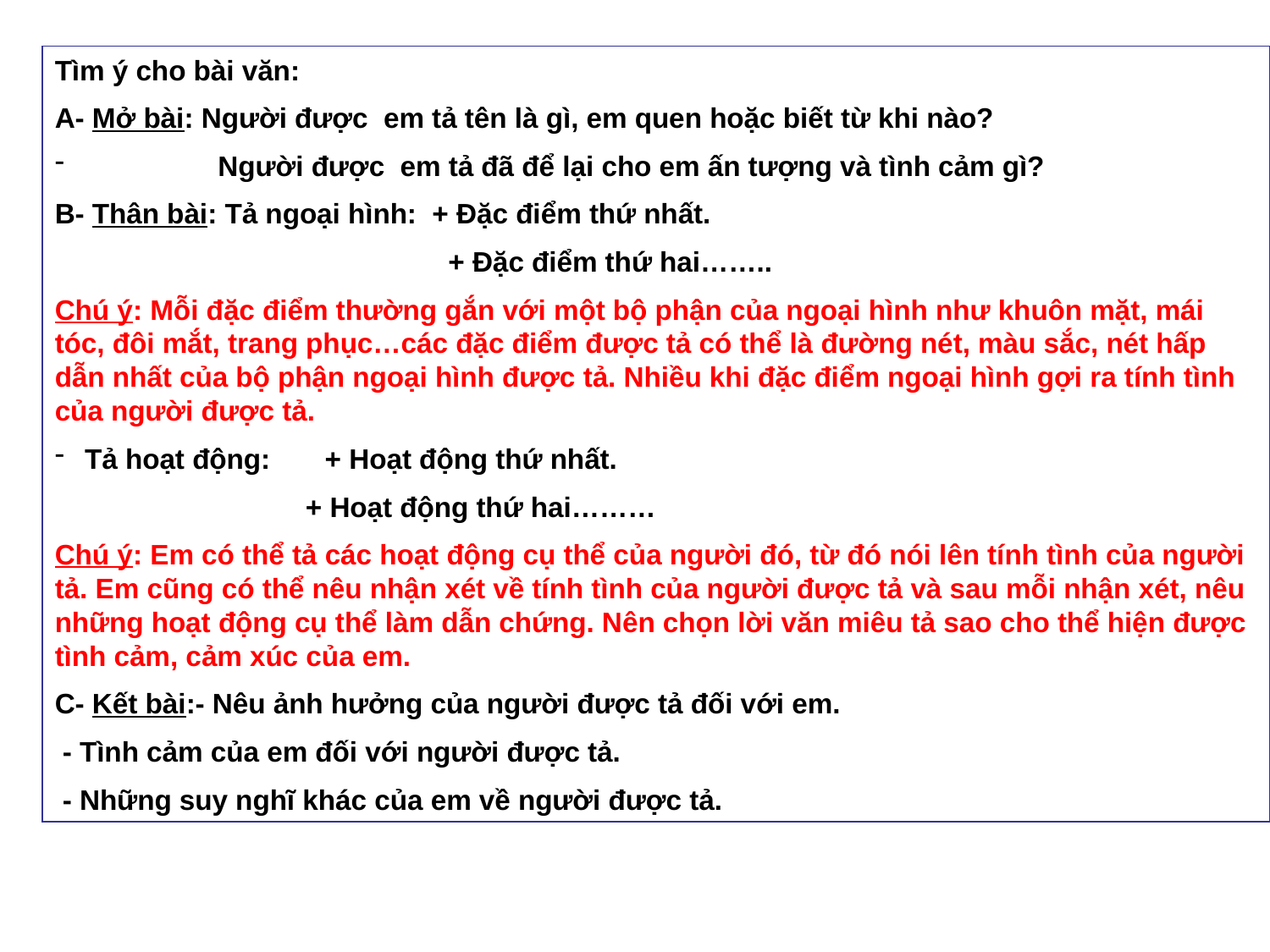

Tìm ý cho bài văn:
A- Mở bài: Người được  em tả tên là gì, em quen hoặc biết từ khi nào?
                 Người được  em tả đã để lại cho em ấn tượng và tình cảm gì?
B- Thân bài: Tả ngoại hình:  + Đặc điểm thứ nhất.
	                                  + Đặc điểm thứ hai……..
Chú ý: Mỗi đặc điểm thường gắn với một bộ phận của ngoại hình như khuôn mặt, mái tóc, đôi mắt, trang phục…các đặc điểm được tả có thể là đường nét, màu sắc, nét hấp dẫn nhất của bộ phận ngoại hình được tả. Nhiều khi đặc điểm ngoại hình gợi ra tính tình của người được tả.
Tả hoạt động:       + Hoạt động thứ nhất.
                                + Hoạt động thứ hai………
Chú ý: Em có thể tả các hoạt động cụ thể của người đó, từ đó nói lên tính tình của người tả. Em cũng có thể nêu nhận xét về tính tình của người được tả và sau mỗi nhận xét, nêu những hoạt động cụ thể làm dẫn chứng. Nên chọn lời văn miêu tả sao cho thể hiện được tình cảm, cảm xúc của em.
C- Kết bài:- Nêu ảnh hưởng của người được tả đối với em.
 - Tình cảm của em đối với người được tả.
 - Những suy nghĩ khác của em về người được tả.